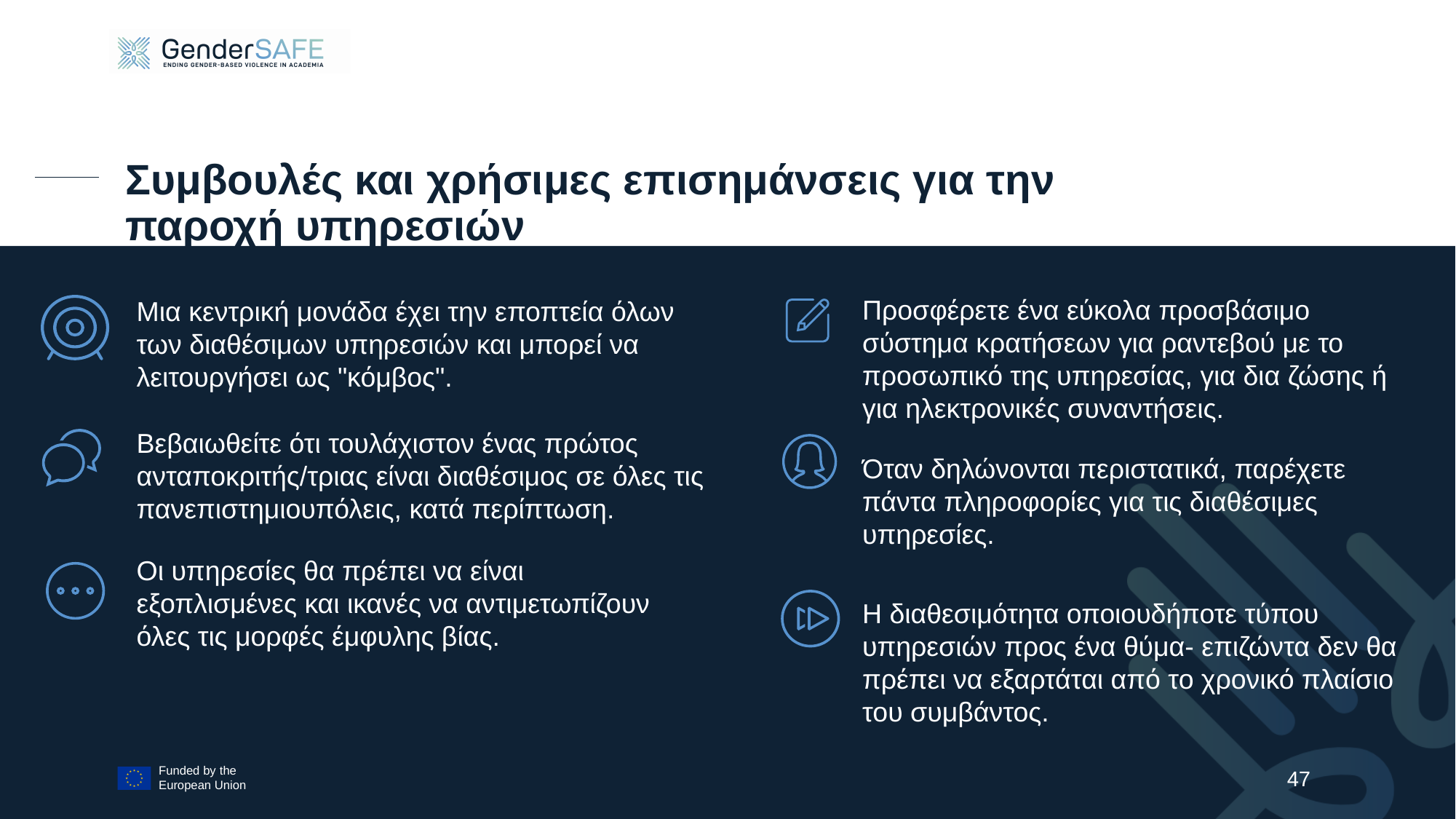

# Συμβουλές και χρήσιμες επισημάνσεις για την παροχή υπηρεσιών

Προσφέρετε ένα εύκολα προσβάσιμο σύστημα κρατήσεων για ραντεβού με το προσωπικό της υπηρεσίας, για δια ζώσης ή για ηλεκτρονικές συναντήσεις.
Μια κεντρική μονάδα έχει την εποπτεία όλων των διαθέσιμων υπηρεσιών και μπορεί να λειτουργήσει ως "κόμβος".

Βεβαιωθείτε ότι τουλάχιστον ένας πρώτος ανταποκριτής/τριας είναι διαθέσιμος σε όλες τις πανεπιστημιουπόλεις, κατά περίπτωση.

Όταν δηλώνονται περιστατικά, παρέχετε πάντα πληροφορίες για τις διαθέσιμες υπηρεσίες.
Οι υπηρεσίες θα πρέπει να είναι εξοπλισμένες και ικανές να αντιμετωπίζουν όλες τις μορφές έμφυλης βίας.

Η διαθεσιμότητα οποιουδήποτε τύπου υπηρεσιών προς ένα θύμα- επιζώντα δεν θα πρέπει να εξαρτάται από το χρονικό πλαίσιο του συμβάντος.